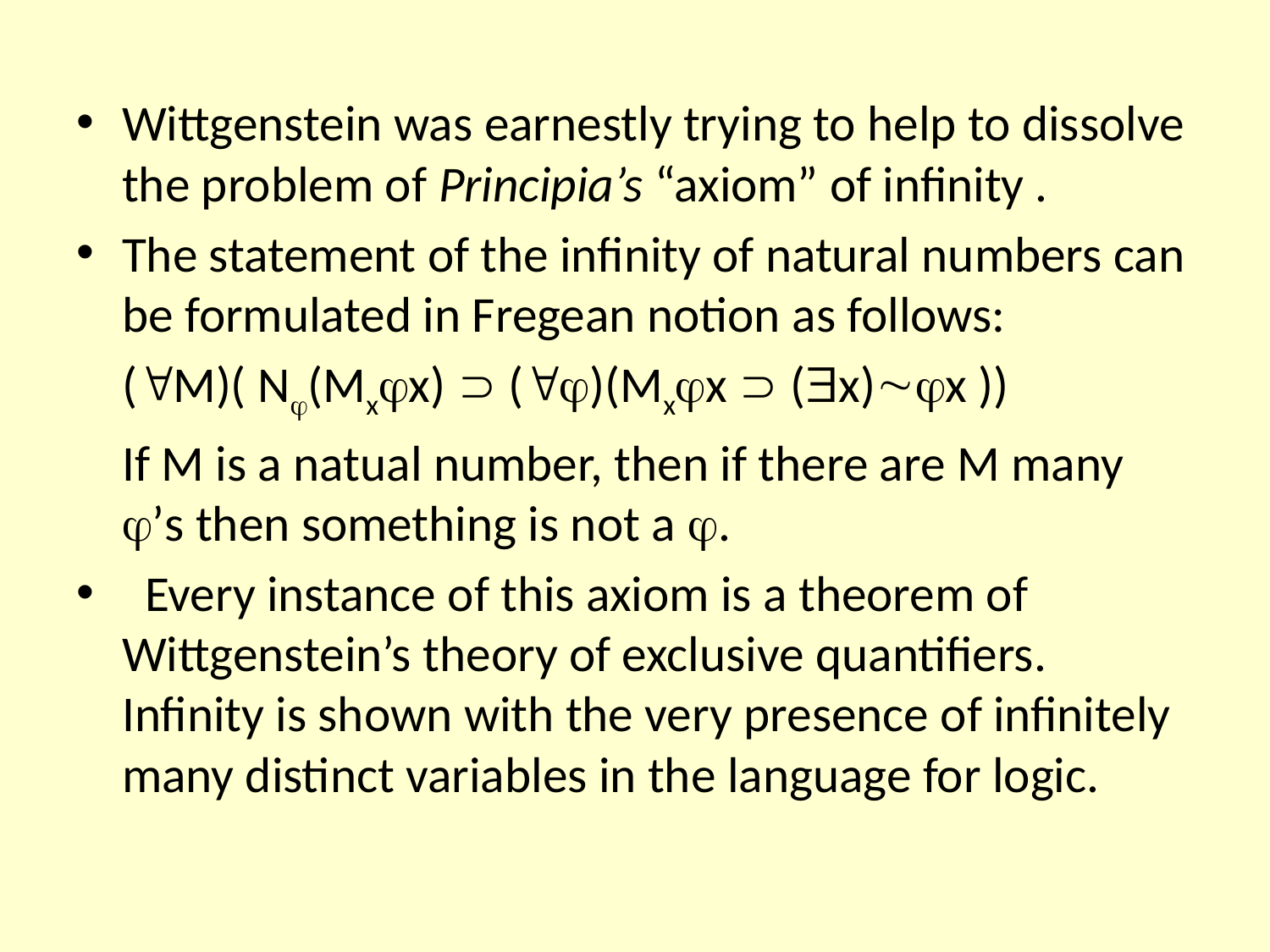

Wittgenstein was earnestly trying to help to dissolve the problem of Principia’s “axiom” of infinity .
The statement of the infinity of natural numbers can be formulated in Fregean notion as follows:
		(∀M)( Nϕ(Mxϕx) ⊃ (∀ϕ)(Mxϕx ⊃ (∃x)∼ϕx ))
	If M is a natual number, then if there are M many ϕ’s then something is not a ϕ.
  Every instance of this axiom is a theorem of Wittgenstein’s theory of exclusive quantifiers. Infinity is shown with the very presence of infinitely many distinct variables in the language for logic.